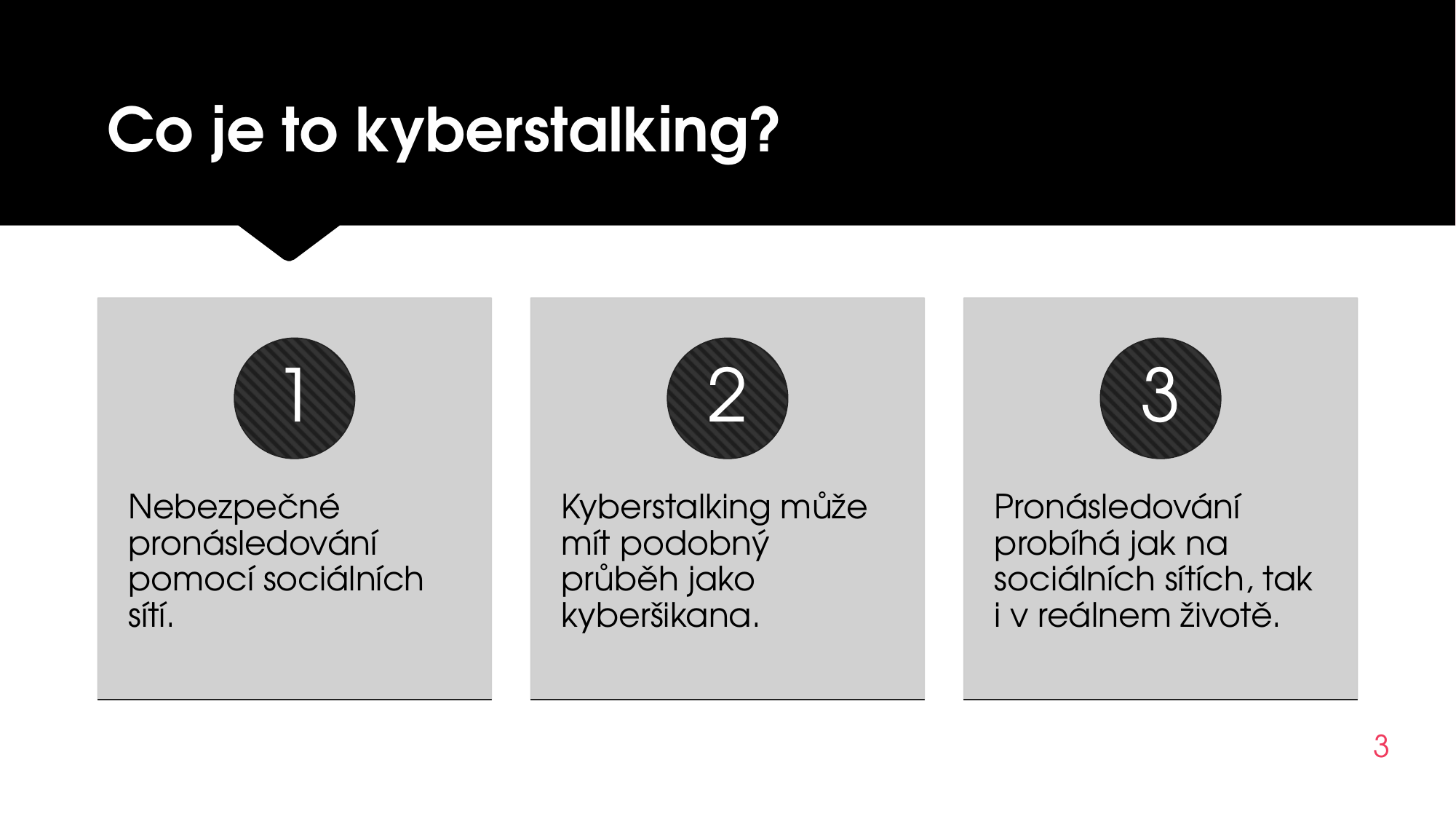

# Co je to kyberstalking?
Nebezpečné pronásledování pomocí sociálních sítí.
1
Kyberstalking může mít podobný průběh jako kyberšikana.
2
Pronásledování probíhá jak na sociálních sítích, tak i v reálnem životě.
3
3